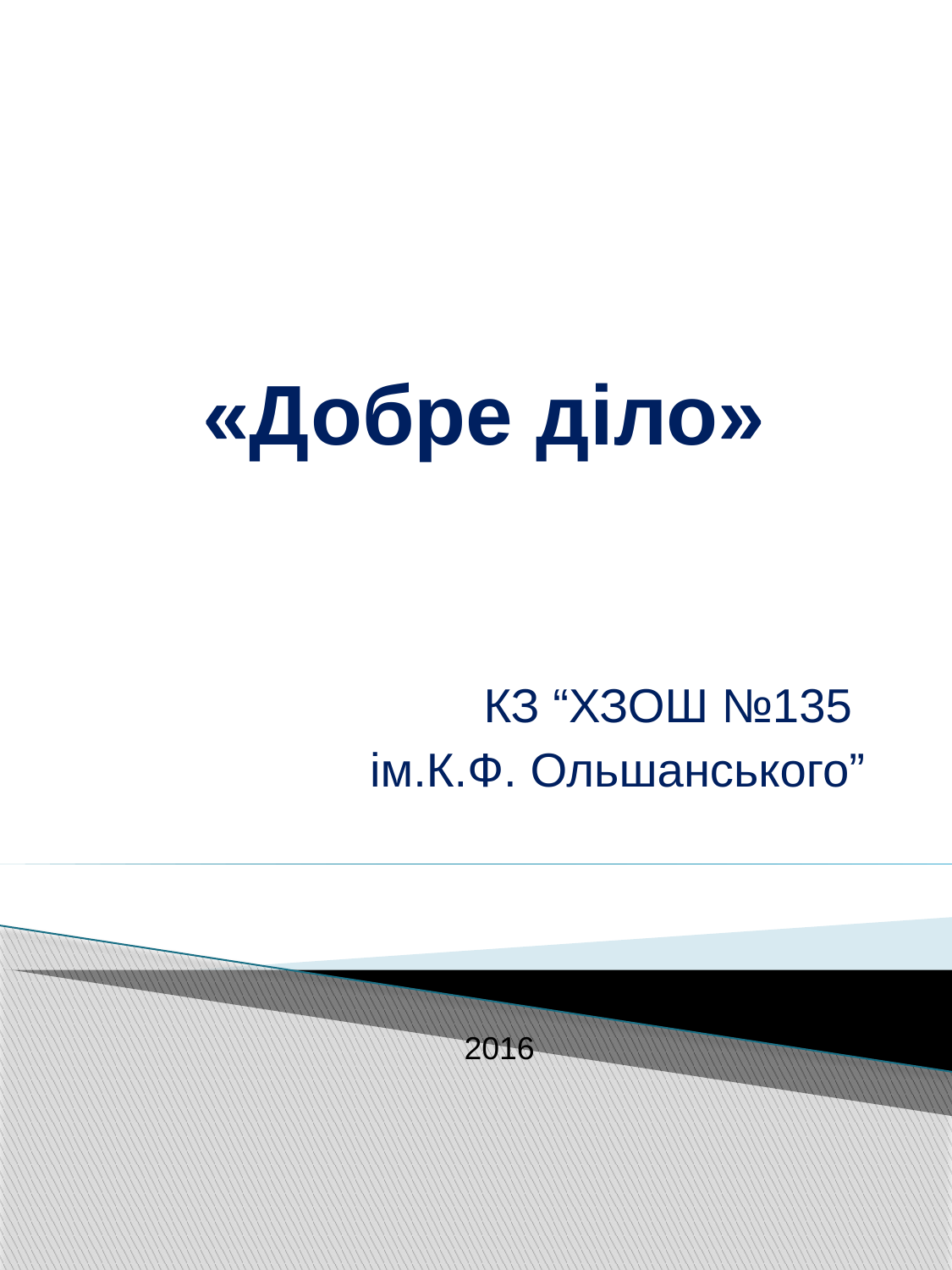

# «Добре діло»
КЗ “ХЗОШ №135
ім.К.Ф. Ольшанського”
2016